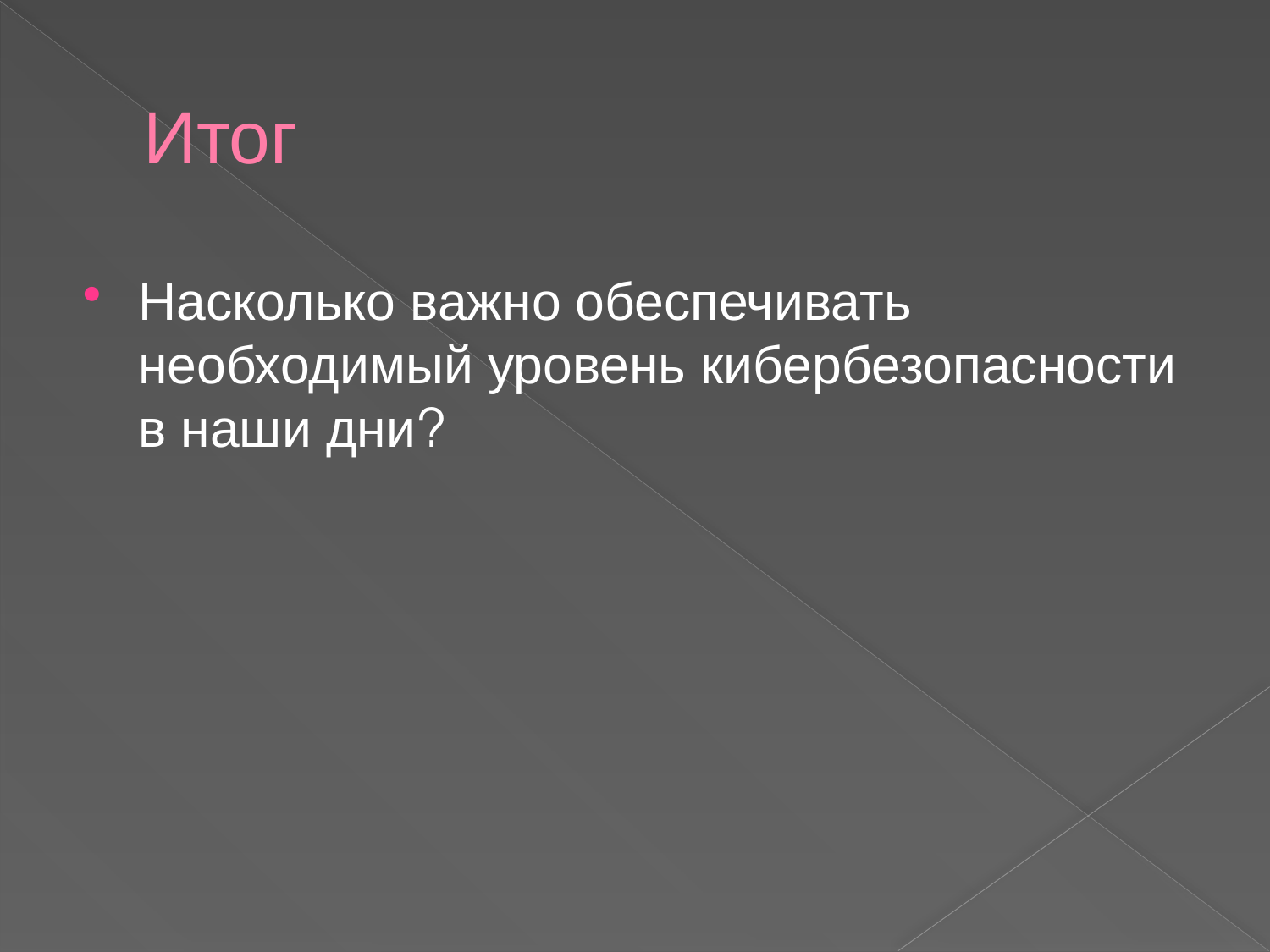

# Итог
Насколько важно обеспечивать необходимый уровень кибербезопасности в наши дни?